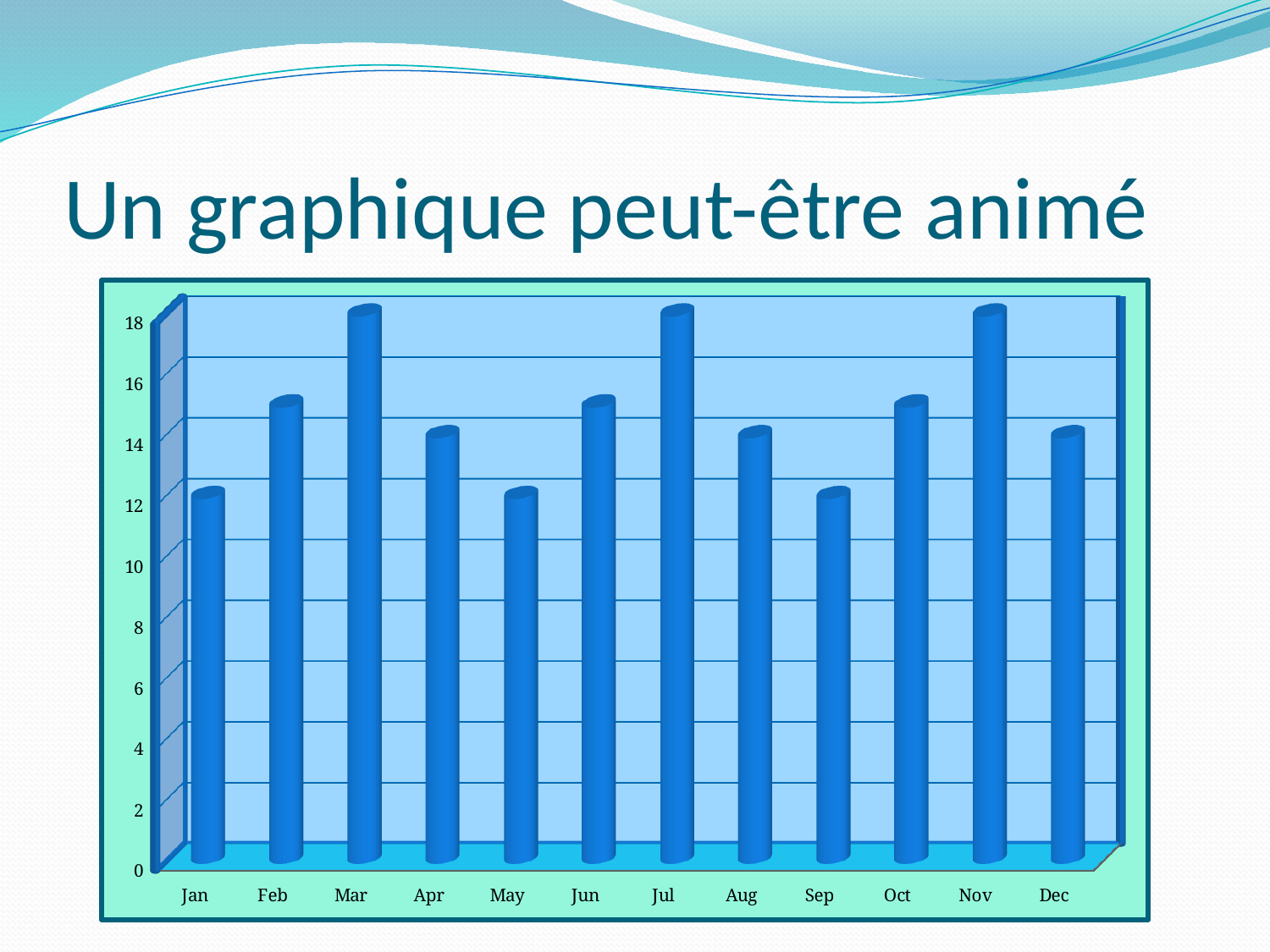

# Un graphique peut-être animé

[unsupported chart]